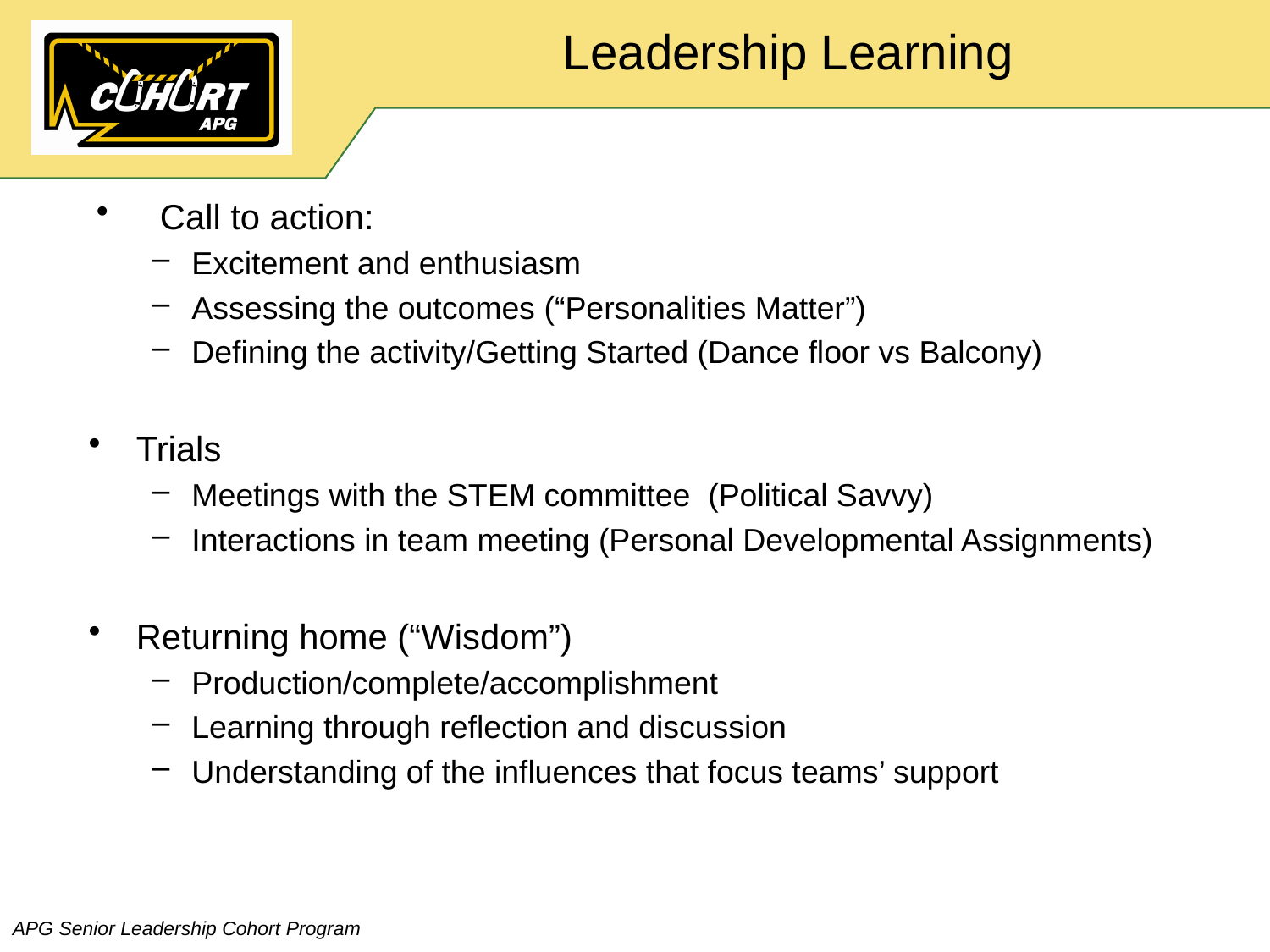

# Leadership Learning
Call to action:
Excitement and enthusiasm
Assessing the outcomes (“Personalities Matter”)
Defining the activity/Getting Started (Dance floor vs Balcony)

Trials
Meetings with the STEM committee  (Political Savvy)
Interactions in team meeting (Personal Developmental Assignments)

Returning home (“Wisdom”)
Production/complete/accomplishment
Learning through reflection and discussion
Understanding of the influences that focus teams’ support